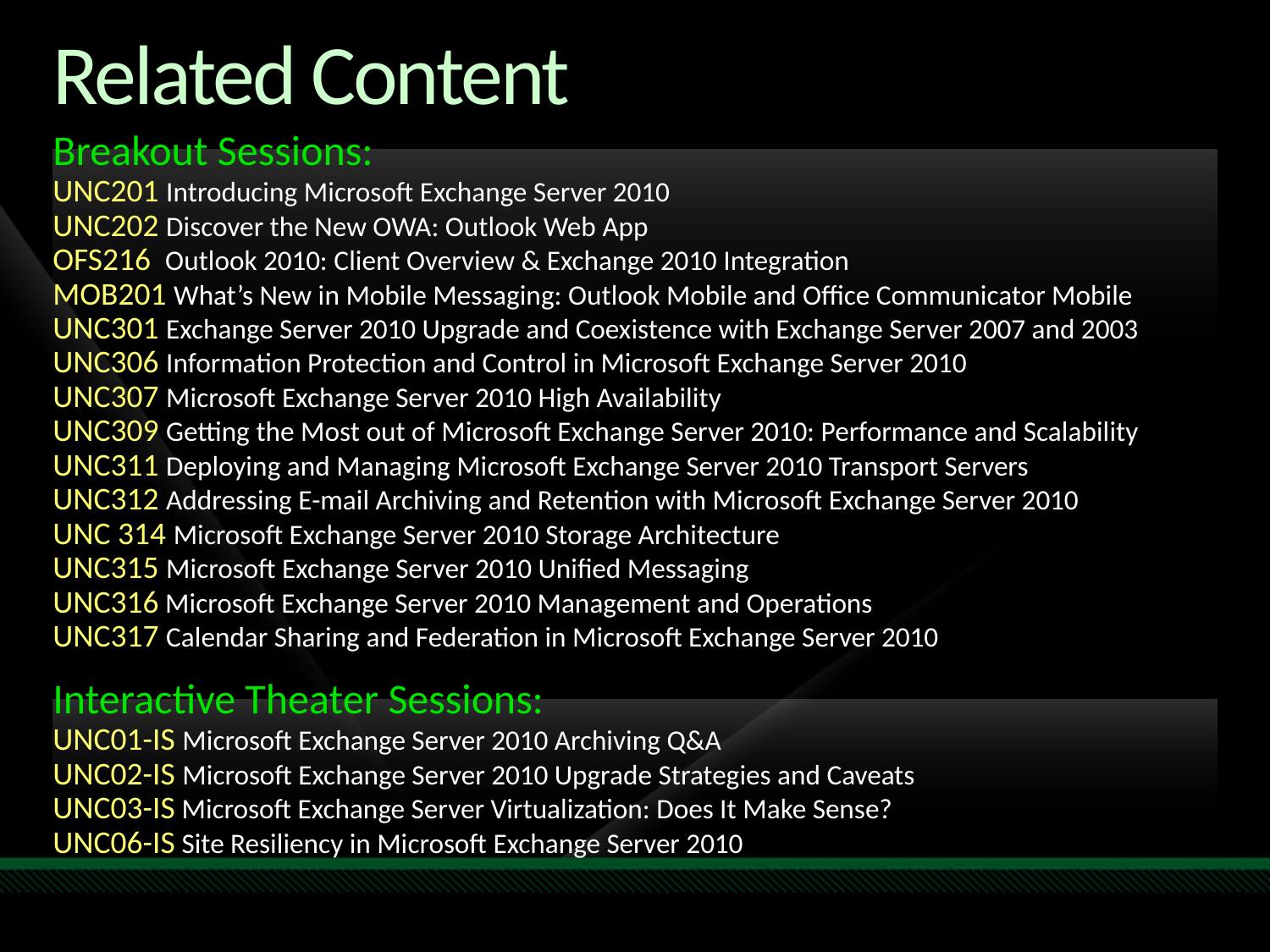

# Related Content

Breakout Sessions:
UNC201 Introducing Microsoft Exchange Server 2010
UNC202 Discover the New OWA: Outlook Web App
OFS216  Outlook 2010: Client Overview & Exchange 2010 Integration
MOB201 What’s New in Mobile Messaging: Outlook Mobile and Office Communicator Mobile
UNC301 Exchange Server 2010 Upgrade and Coexistence with Exchange Server 2007 and 2003
UNC306 Information Protection and Control in Microsoft Exchange Server 2010
UNC307 Microsoft Exchange Server 2010 High Availability
UNC309 Getting the Most out of Microsoft Exchange Server 2010: Performance and Scalability
UNC311 Deploying and Managing Microsoft Exchange Server 2010 Transport Servers
UNC312 Addressing E-mail Archiving and Retention with Microsoft Exchange Server 2010
UNC 314 Microsoft Exchange Server 2010 Storage Architecture
UNC315 Microsoft Exchange Server 2010 Unified Messaging
UNC316 Microsoft Exchange Server 2010 Management and Operations
UNC317 Calendar Sharing and Federation in Microsoft Exchange Server 2010

Interactive Theater Sessions:
UNC01-IS Microsoft Exchange Server 2010 Archiving Q&A
UNC02-IS Microsoft Exchange Server 2010 Upgrade Strategies and Caveats
UNC03-IS Microsoft Exchange Server Virtualization: Does It Make Sense?
UNC06-IS Site Resiliency in Microsoft Exchange Server 2010